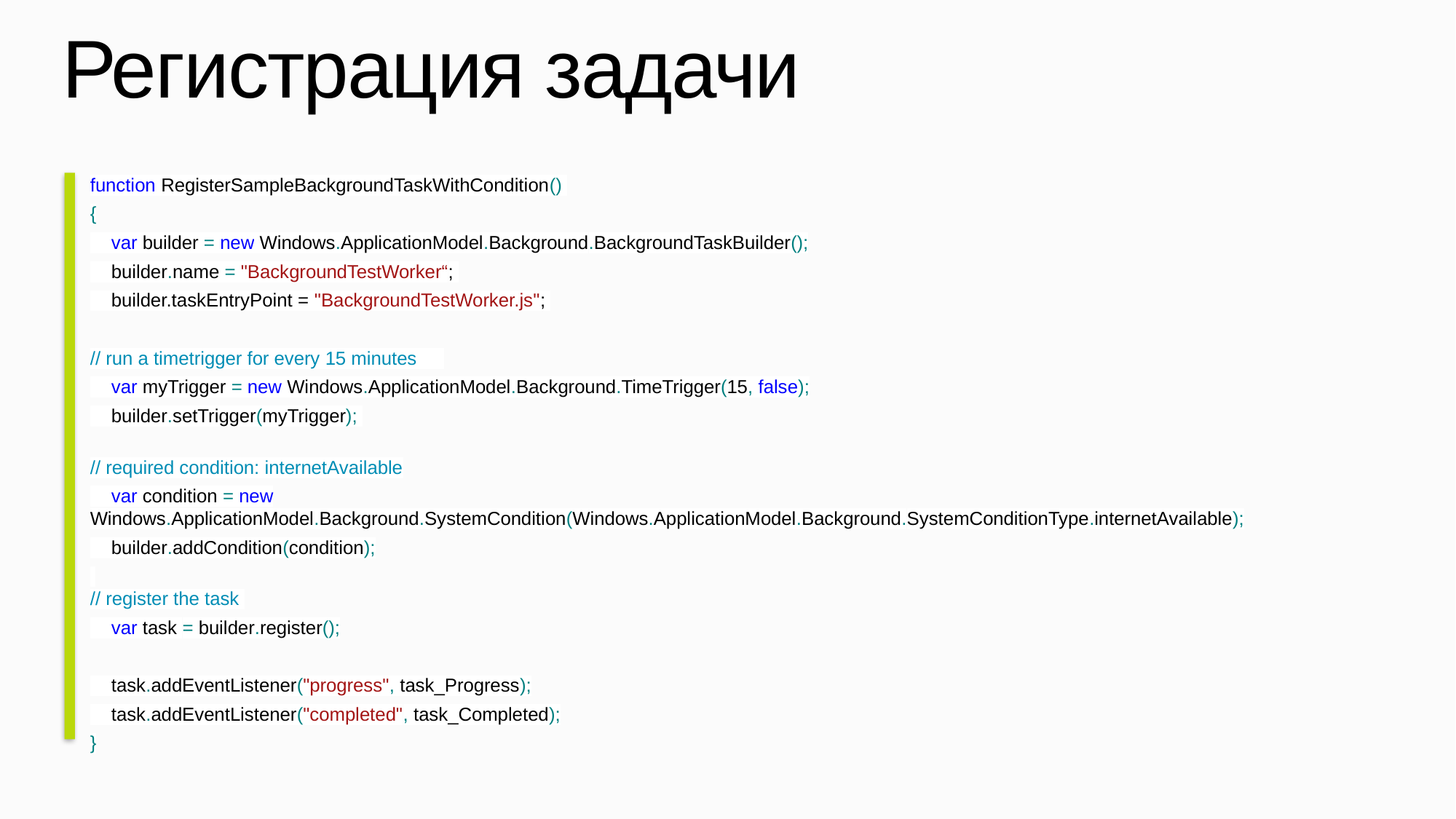

# Регистрация задачи
function RegisterSampleBackgroundTaskWithCondition()
{
    var builder = new Windows.ApplicationModel.Background.BackgroundTaskBuilder();
    builder.name = "BackgroundTestWorker“;
    builder.taskEntryPoint = "BackgroundTestWorker.js";

// run a timetrigger for every 15 minutes
    var myTrigger = new Windows.ApplicationModel.Background.TimeTrigger(15, false);
    builder.setTrigger(myTrigger);
// required condition: internetAvailable
    var condition = new Windows.ApplicationModel.Background.SystemCondition(Windows.ApplicationModel.Background.SystemConditionType.internetAvailable);
    builder.addCondition(condition);
 
// register the task
    var task = builder.register();

    task.addEventListener("progress", task_Progress);
    task.addEventListener("completed", task_Completed);
}